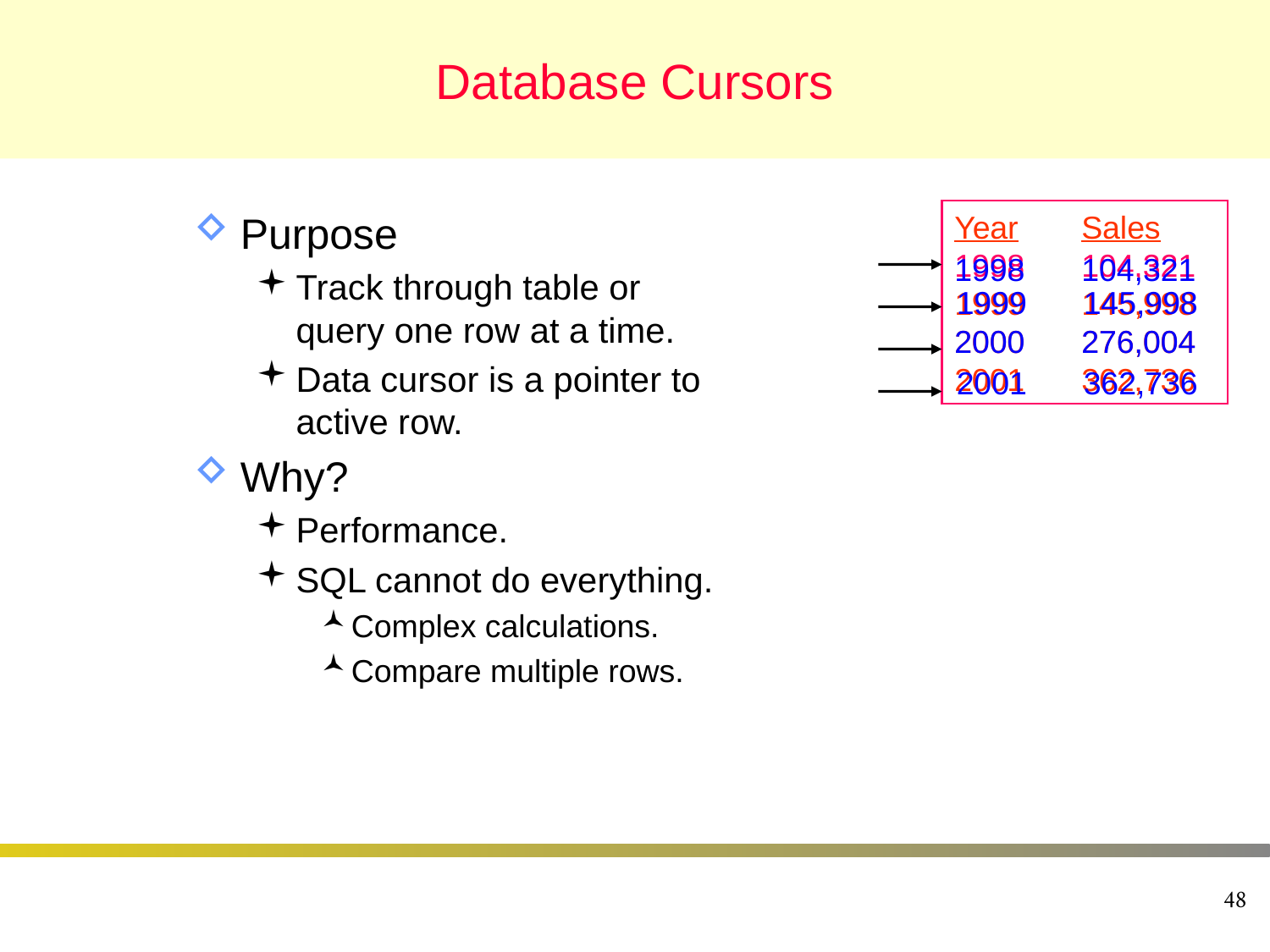

# Database Cursors
Purpose
Track through table or query one row at a time.
Data cursor is a pointer to active row.
Why?
Performance.
SQL cannot do everything.
Complex calculations.
Compare multiple rows.
Year	Sales
1998	104,321
1999	145,998
2000	276,004
2001	362,736
1998	104,321

1999	145,998

2000	276,004

2001	362,736

48